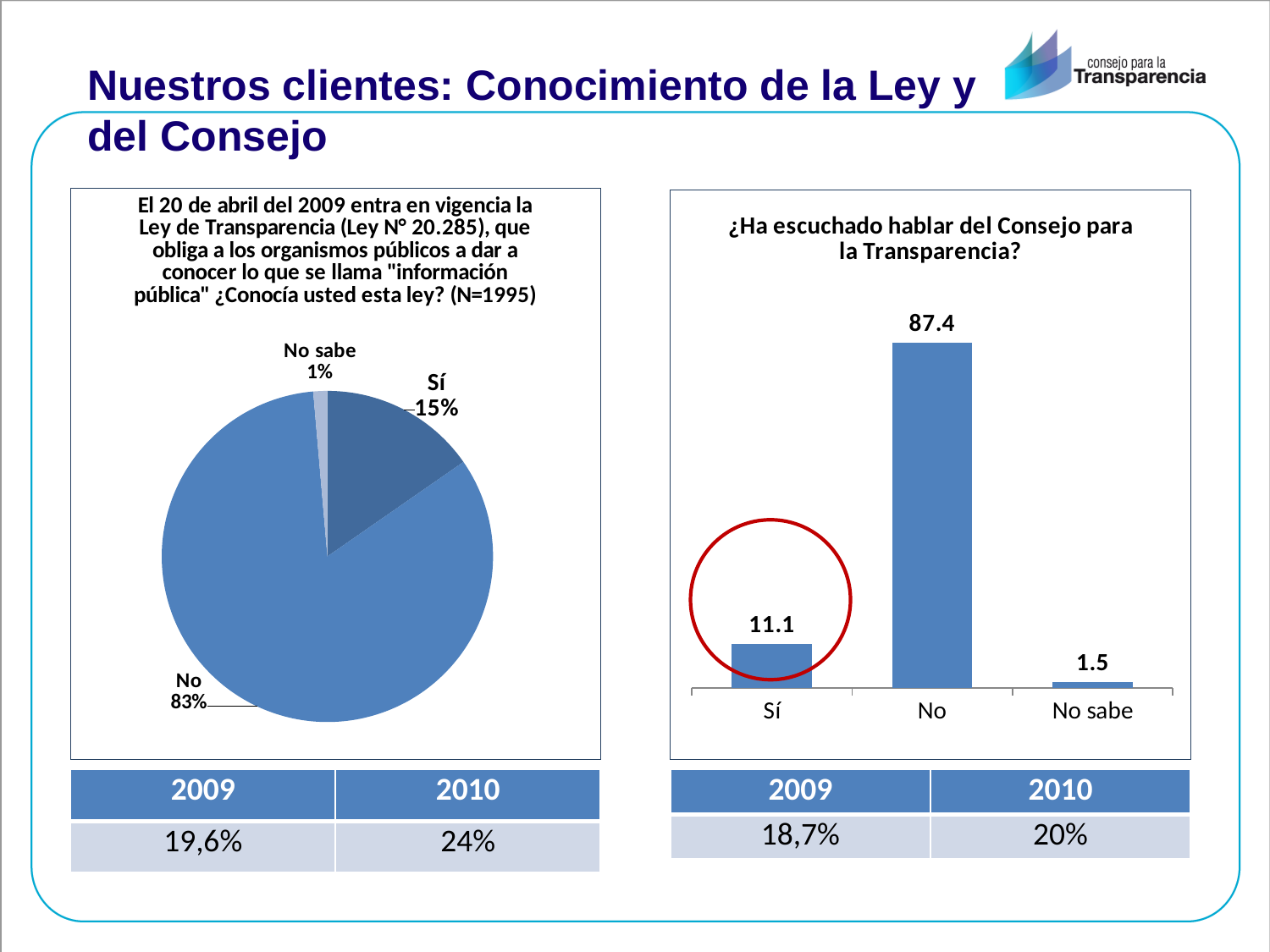

# Nuestros clientes: Conocimiento de la Ley y del Consejo

### Chart: El 20 de abril del 2009 entra en vigencia la Ley de Transparencia (Ley N° 20.285), que obliga a los organismos públicos a dar a conocer lo que se llama "información pública" ¿Conocía usted esta ley? (N=1995)

| Category |  |
|---|---|
| Sí | 15.331062428125565 |
| No | 83.29838181828111 |
| No sabe | 1.3705557535924928 |

### Chart: ¿Ha escuchado hablar del Consejo para la Transparencia?

| Category |  |
|---|---|
| Sí | 11.127819548872168 |
| No | 87.41854636591479 |
| No sabe | 1.453634085213019 |
| 2009 | 2010 |
| --- | --- |
| 19,6% | 24% |
| 2009 | 2010 |
| --- | --- |
| 18,7% | 20% |